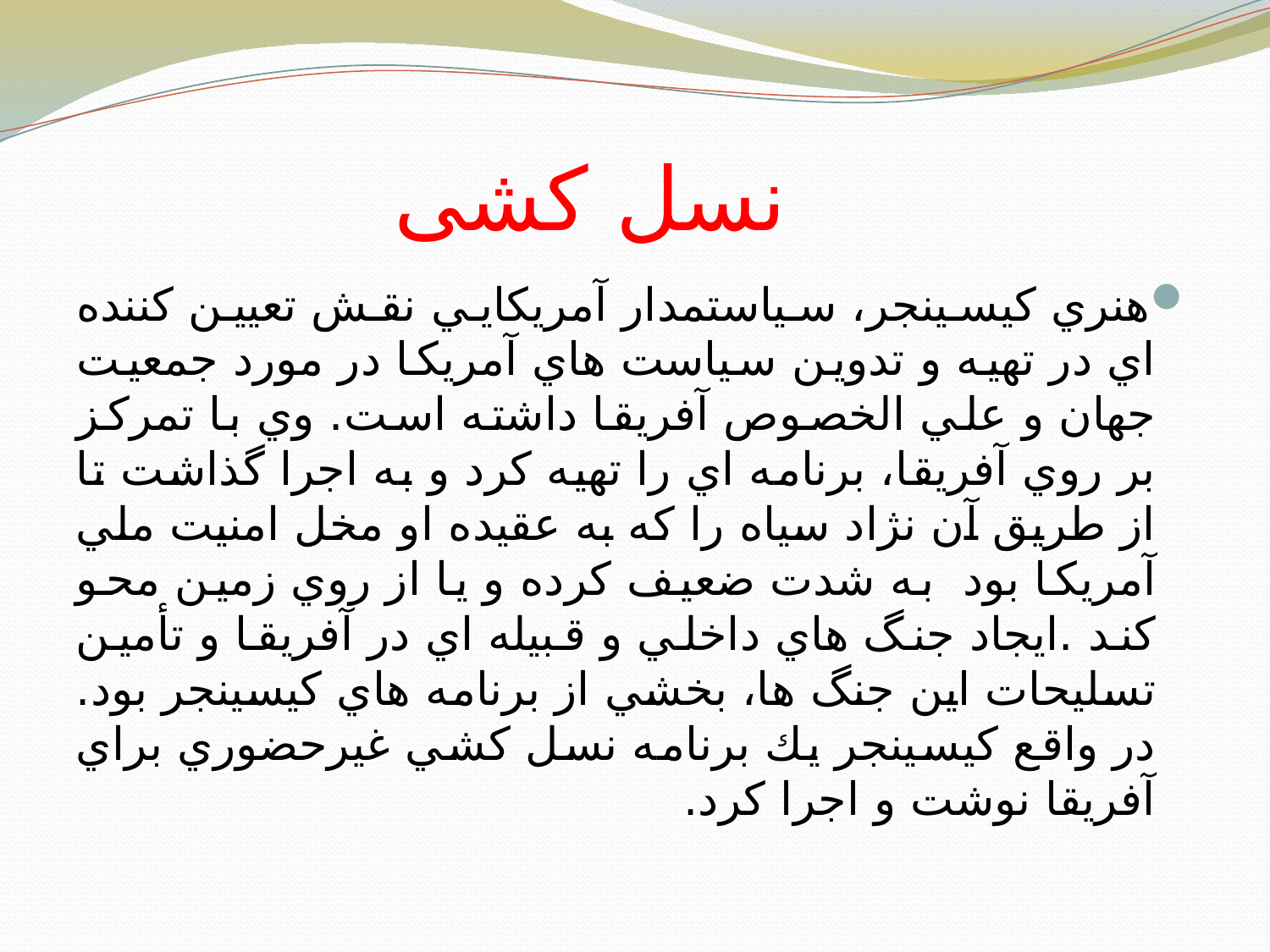

# نسل کشی
هنري كيسينجر، سياستمدار آمريكايي نقش تعيين كننده اي در تهيه و تدوين سياست هاي آمريكا در مورد جمعيت جهان و علي الخصوص آفريقا داشته است. وي با تمركز بر روي آفريقا، برنامه اي را تهيه کرد و به اجرا گذاشت تا از طريق آن نژاد سياه را كه به عقيده او مخل امنيت ملي آمريكا بود  به شدت ضعيف كرده و يا از روي زمين محو كند .ايجاد جنگ هاي داخلي و قبيله اي در آفريقا و تأمين تسليحات اين جنگ ها، بخشي از برنامه هاي كيسينجر بود. در واقع كيسينجر يك برنامه نسل كشي غيرحضوري براي آفريقا نوشت و اجرا كرد.